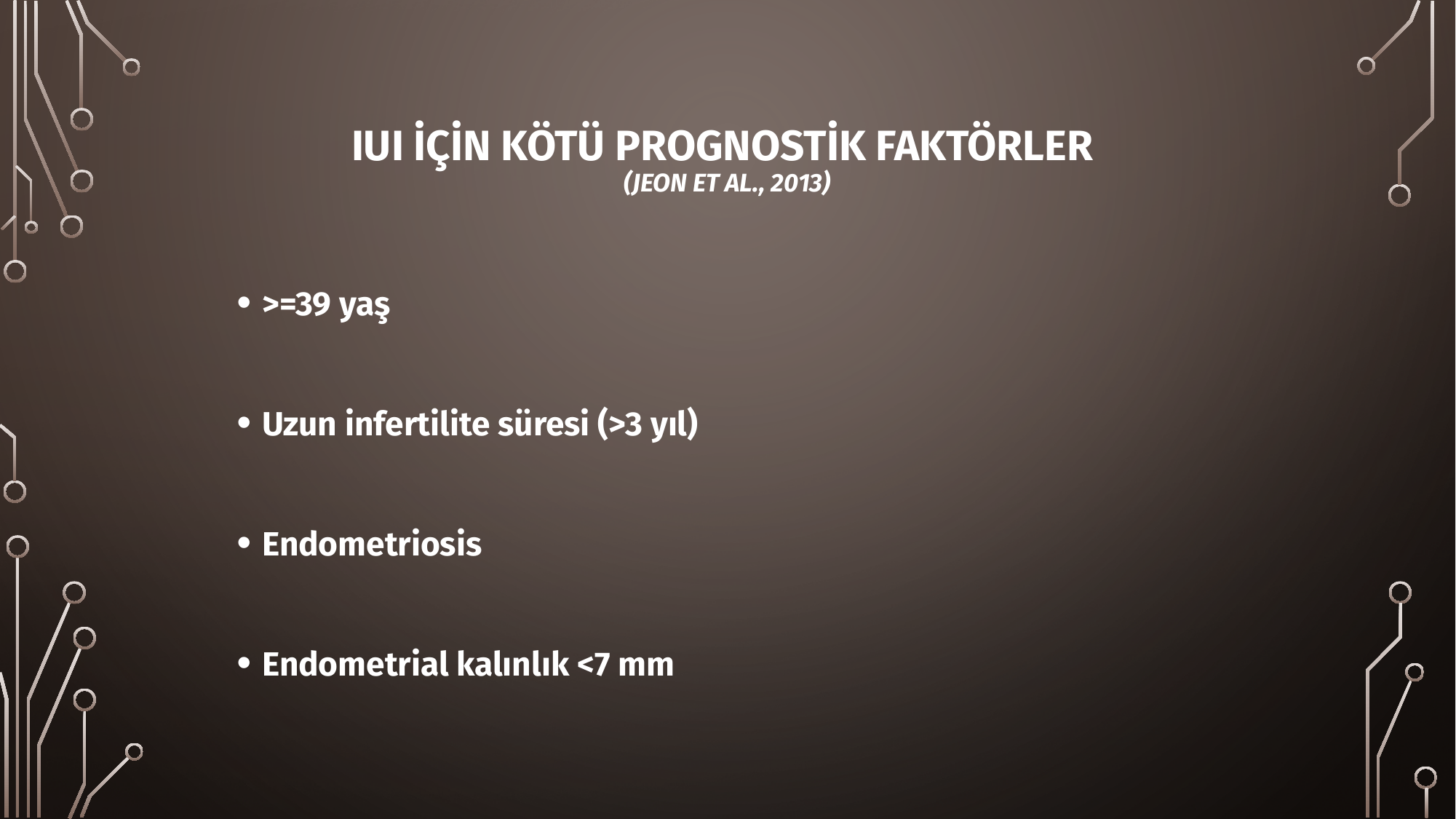

# IUI için kötü prognostik faktörler (Jeon et al., 2013)
>=39 yaş

Uzun infertilite süresi (>3 yıl)

Endometriosis

Endometrial kalınlık <7 mm